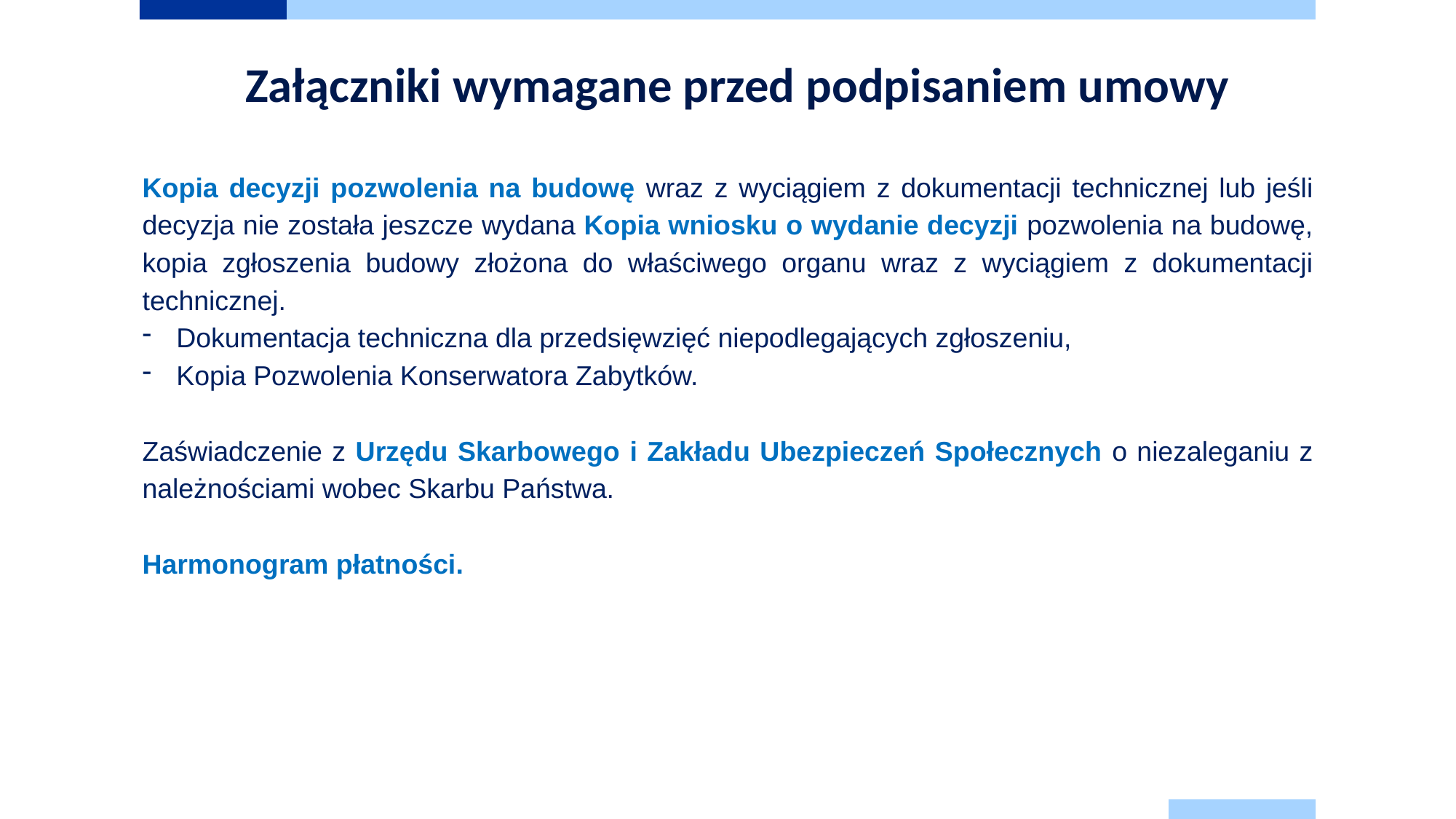

Załączniki wymagane przed podpisaniem umowy
Kopia decyzji pozwolenia na budowę wraz z wyciągiem z dokumentacji technicznej lub jeśli decyzja nie została jeszcze wydana Kopia wniosku o wydanie decyzji pozwolenia na budowę, kopia zgłoszenia budowy złożona do właściwego organu wraz z wyciągiem z dokumentacji technicznej.
Dokumentacja techniczna dla przedsięwzięć niepodlegających zgłoszeniu,
Kopia Pozwolenia Konserwatora Zabytków.

Zaświadczenie z Urzędu Skarbowego i Zakładu Ubezpieczeń Społecznych o niezaleganiu z należnościami wobec Skarbu Państwa.

Harmonogram płatności.